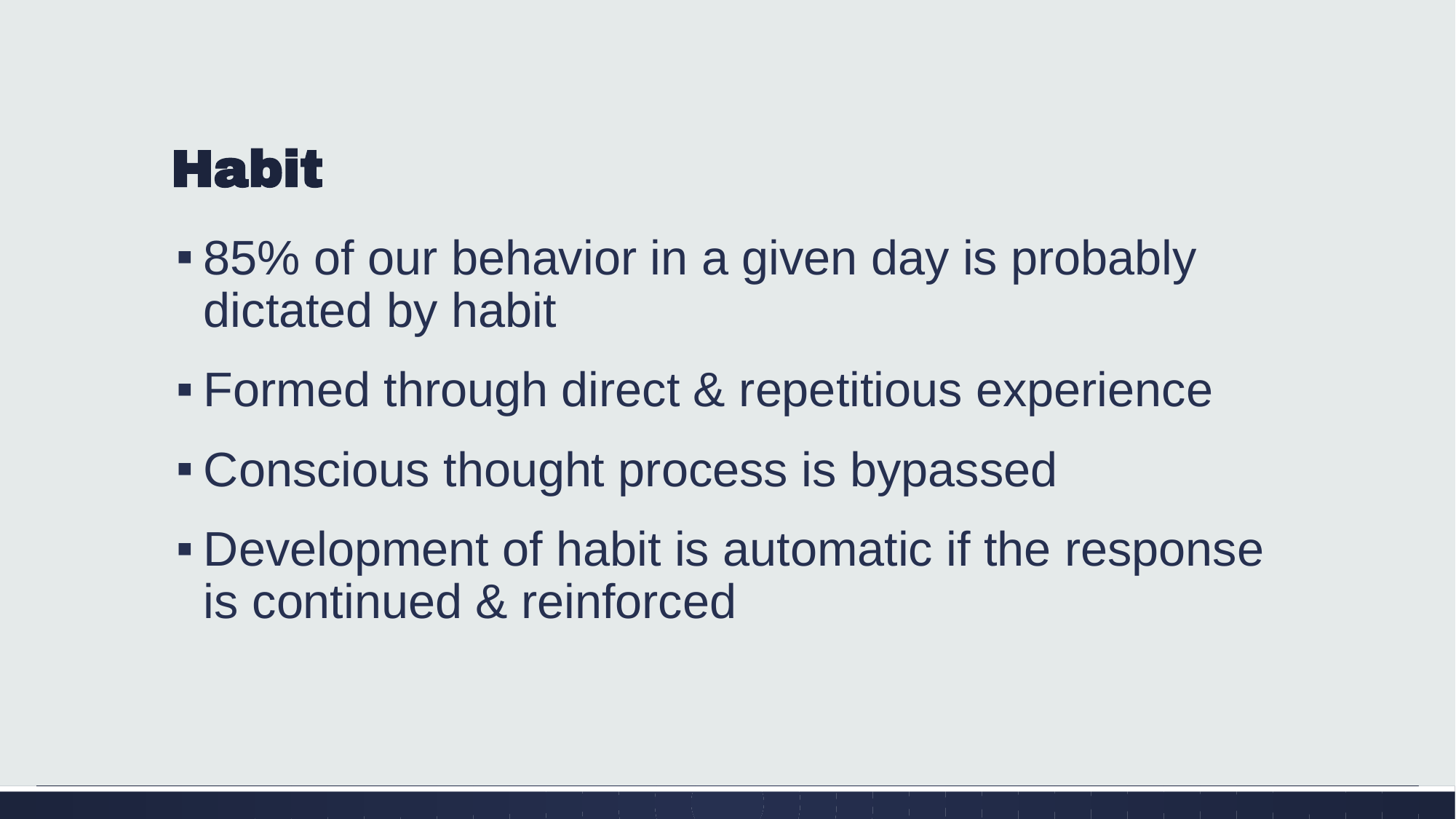

# Habit
85% of our behavior in a given day is probably dictated by habit
Formed through direct & repetitious experience
Conscious thought process is bypassed
Development of habit is automatic if the response is continued & reinforced